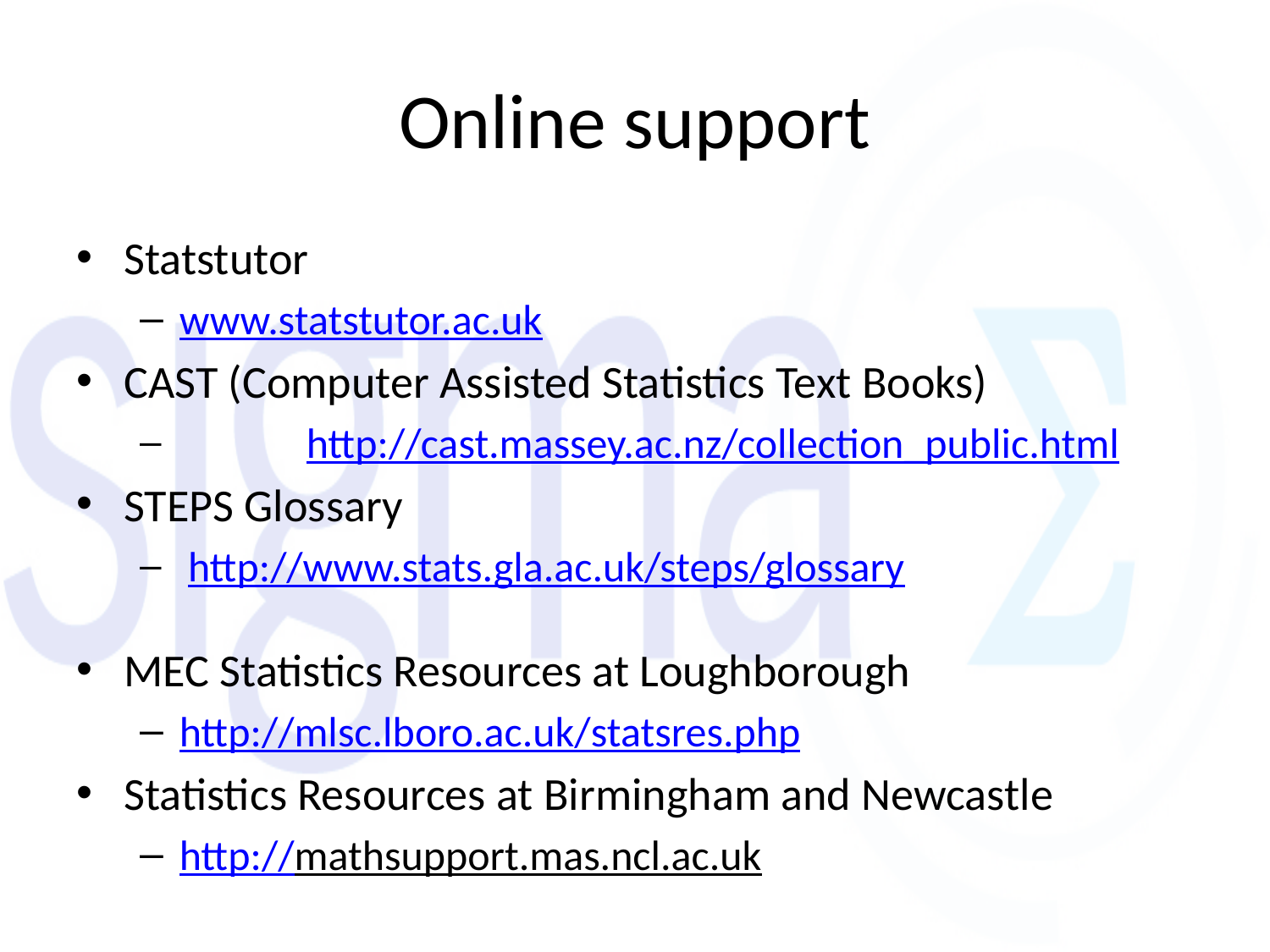

# Online support
Statstutor
www.statstutor.ac.uk
CAST (Computer Assisted Statistics Text Books)
	http://cast.massey.ac.nz/collection_public.html
STEPS Glossary
 http://www.stats.gla.ac.uk/steps/glossary

MEC Statistics Resources at Loughborough
http://mlsc.lboro.ac.uk/statsres.php
Statistics Resources at Birmingham and Newcastle
http://mathsupport.mas.ncl.ac.uk